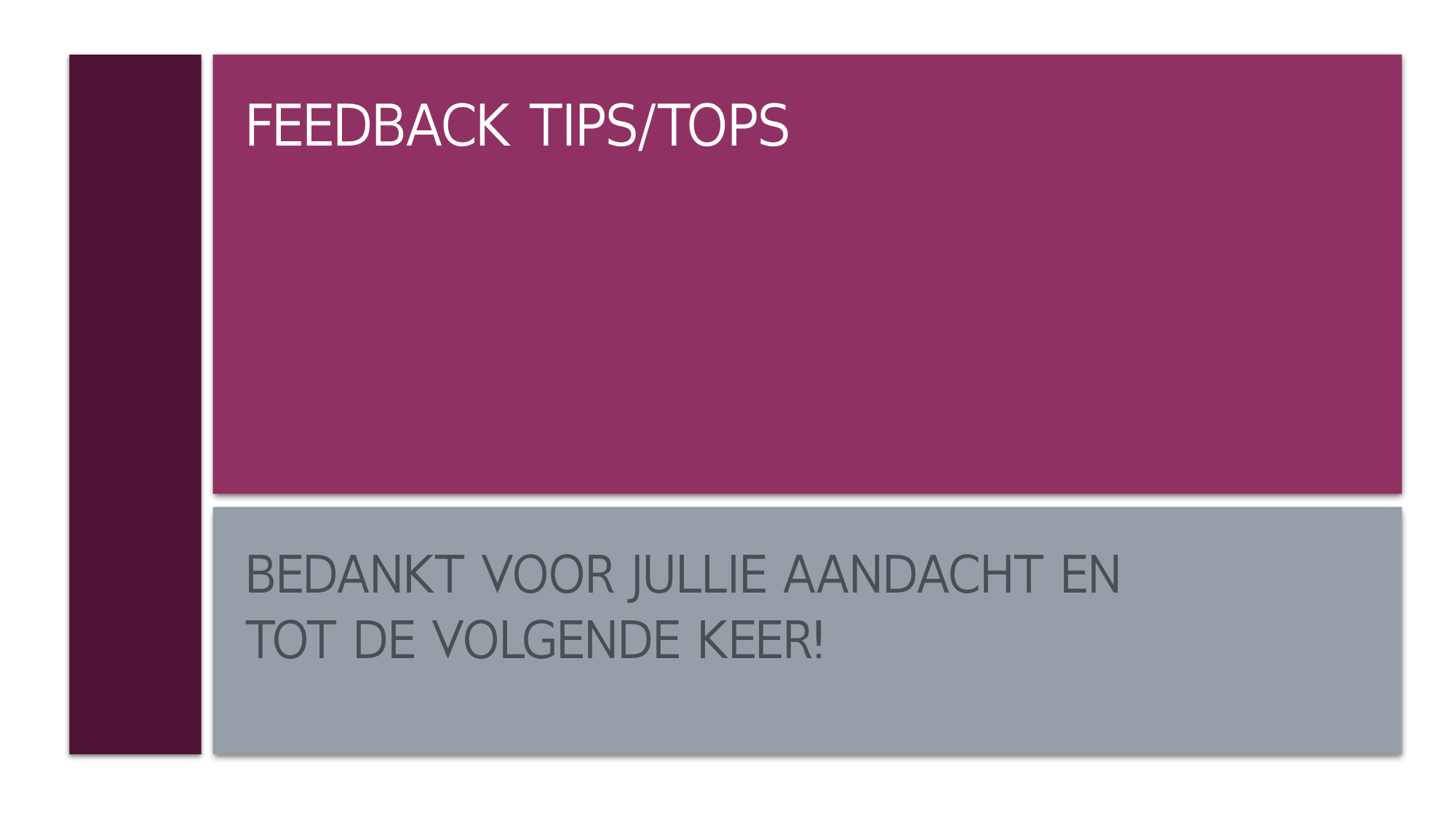

# Feedback tips/tops

Bedankt voor jullie aandacht en Tot de volgende keer!